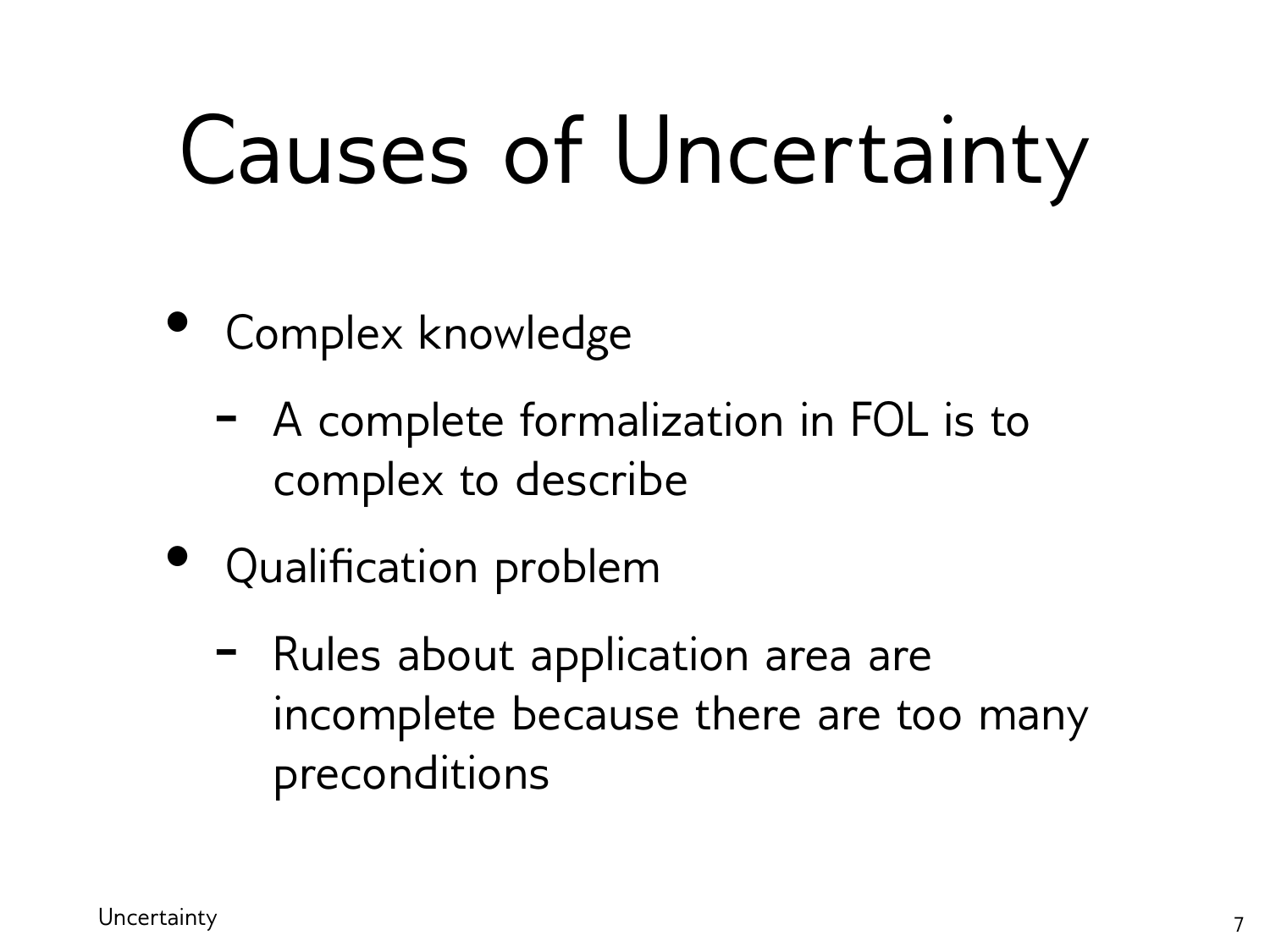

# Causes of Uncertainty
Complex knowledge
A complete formalization in FOL is to complex to describe
Qualification problem
Rules about application area are incomplete because there are too many preconditions
Uncertainty
7